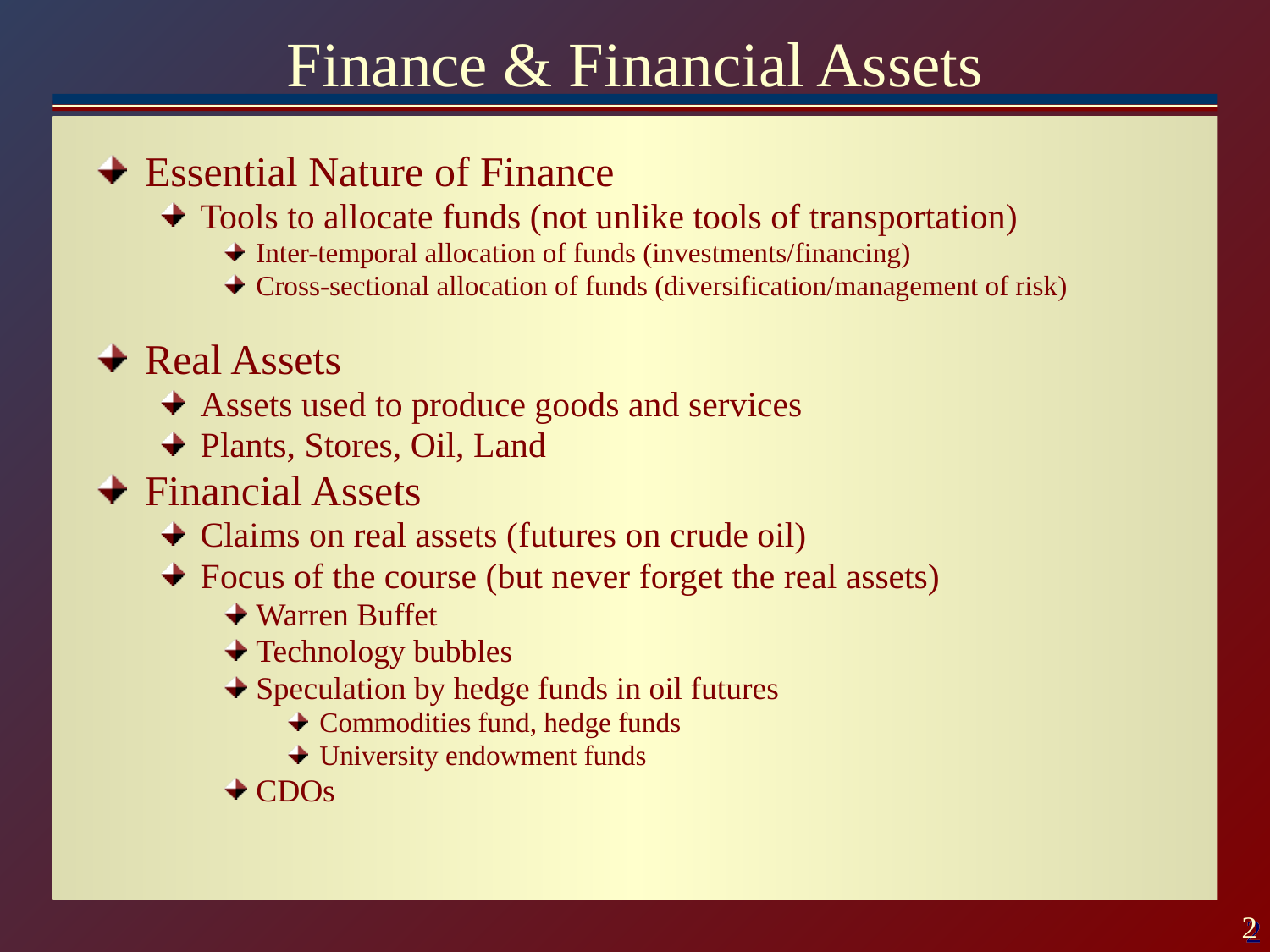

# Finance & Financial Assets
Essential Nature of Finance
Tools to allocate funds (not unlike tools of transportation)
Inter-temporal allocation of funds (investments/financing)
Cross-sectional allocation of funds (diversification/management of risk)

Real Assets
Assets used to produce goods and services
Plants, Stores, Oil, Land
Financial Assets
Claims on real assets (futures on crude oil)
Focus of the course (but never forget the real assets)
Warren Buffet
Technology bubbles
Speculation by hedge funds in oil futures
Commodities fund, hedge funds
University endowment funds
CDOs